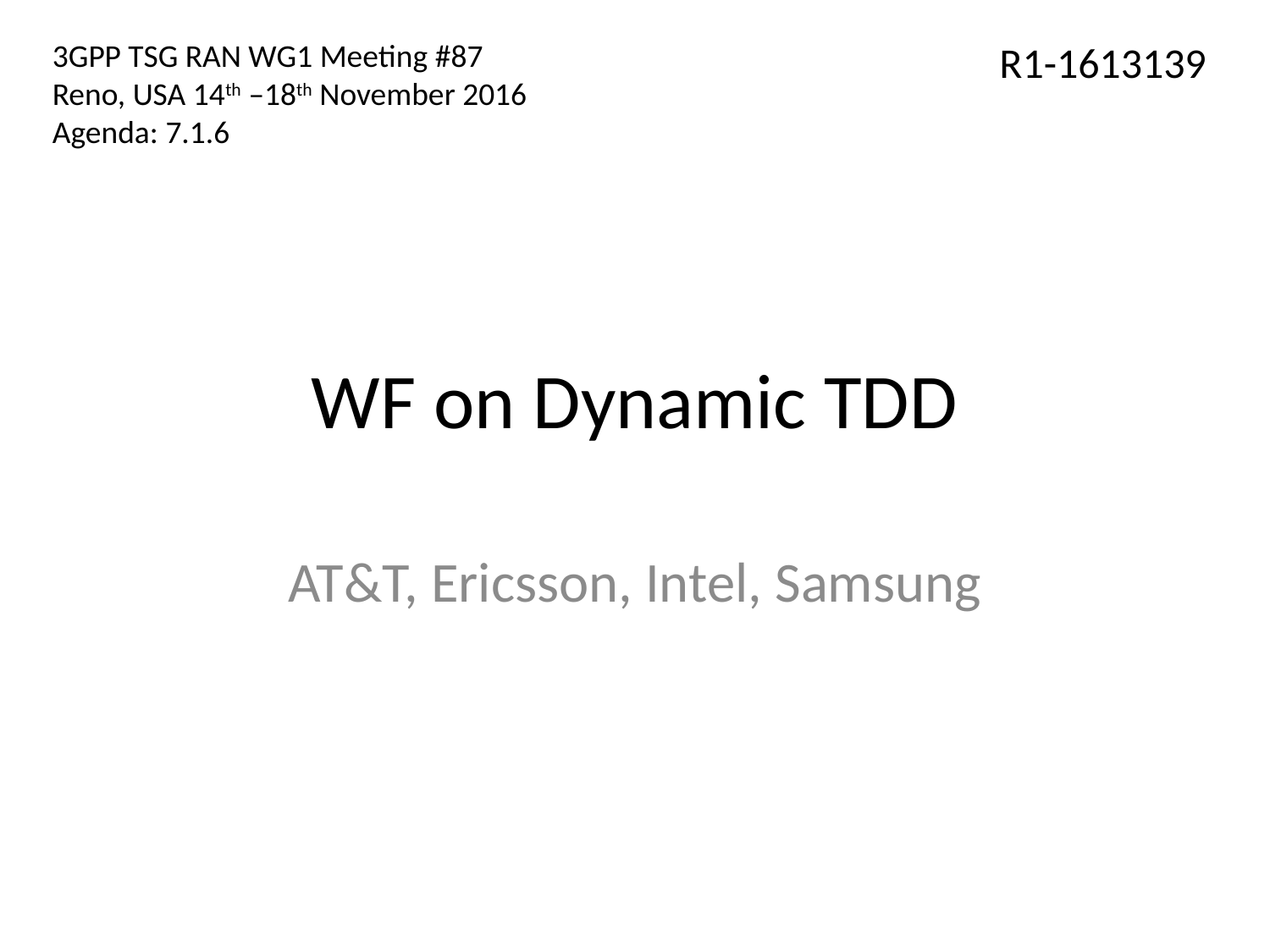

3GPP TSG RAN WG1 Meeting #87
Reno, USA 14th –18th November 2016
Agenda: 7.1.6
R1-1613139
# WF on Dynamic TDD
AT&T, Ericsson, Intel, Samsung